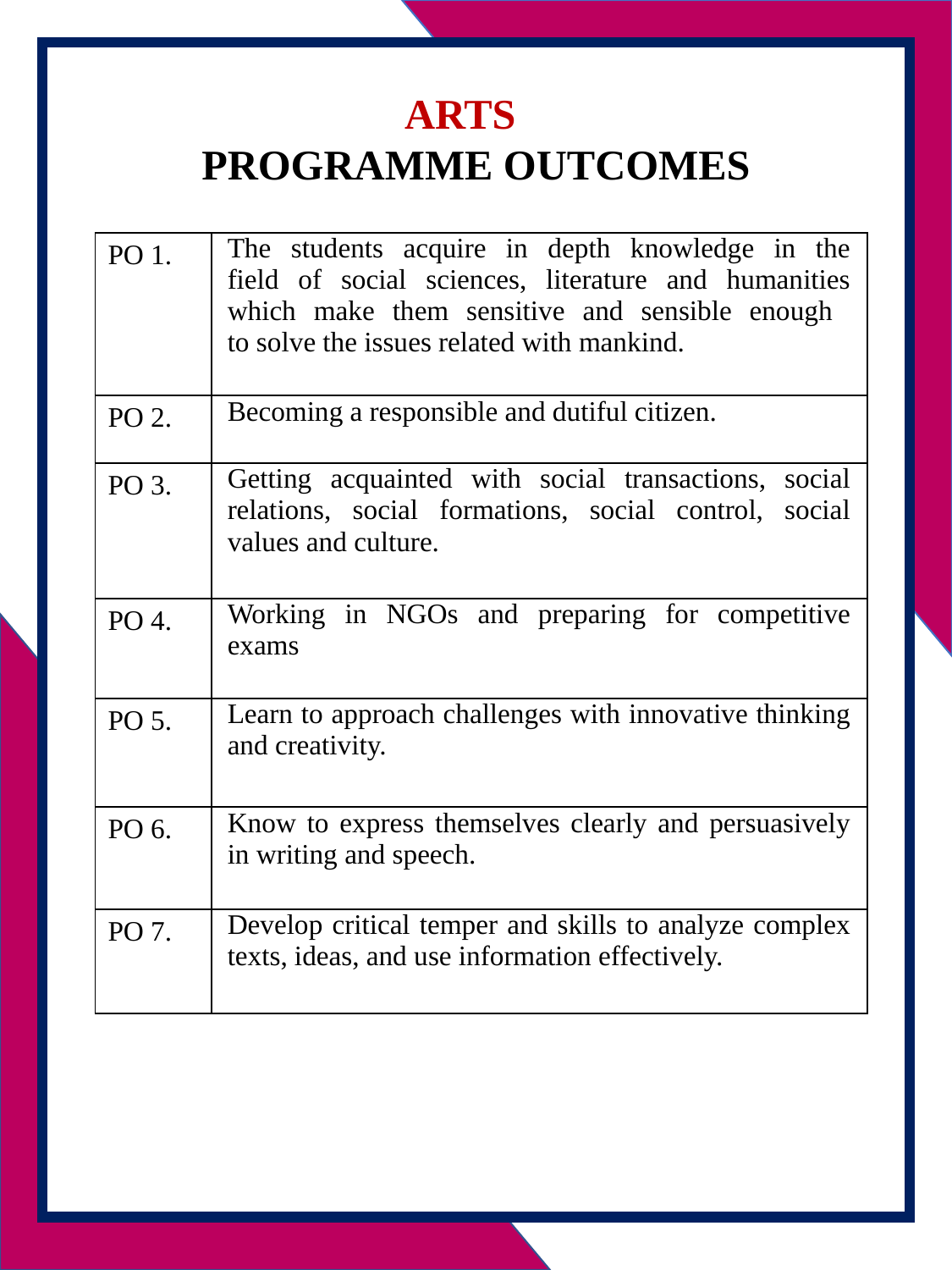

ARTS
PROGRAMME OUTCOMES

| PO 1. | The students acquire in depth knowledge in the field of social sciences, literature and humanities which make them sensitive and sensible enough to solve the issues related with mankind. |
| --- | --- |
| PO 2. | Becoming a responsible and dutiful citizen. |
| PO 3. | Getting acquainted with social transactions, social relations, social formations, social control, social values and culture. |
| PO 4. | Working in NGOs and preparing for competitive exams |
| PO 5. | Learn to approach challenges with innovative thinking and creativity. |
| PO 6. | Know to express themselves clearly and persuasively in writing and speech. |
| PO 7. | Develop critical temper and skills to analyze complex texts, ideas, and use information effectively. |